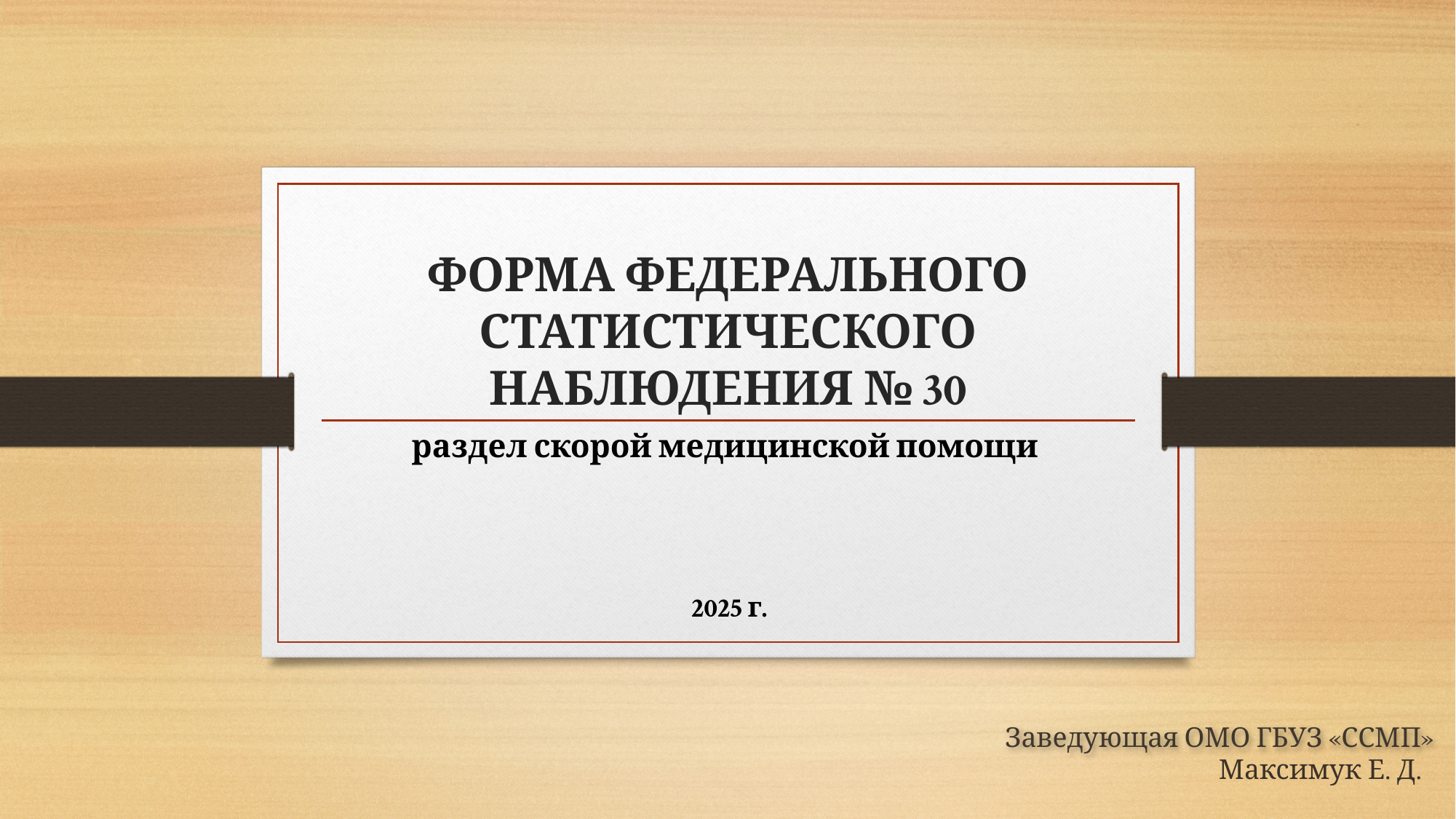

# ФОРМА ФЕДЕРАЛЬНОГО СТАТИСТИЧЕСКОГО НАБЛЮДЕНИЯ № 30
раздел скорой медицинской помощи
2025 г.
Заведующая ОМО ГБУЗ «ССМП»
Максимук Е. Д.